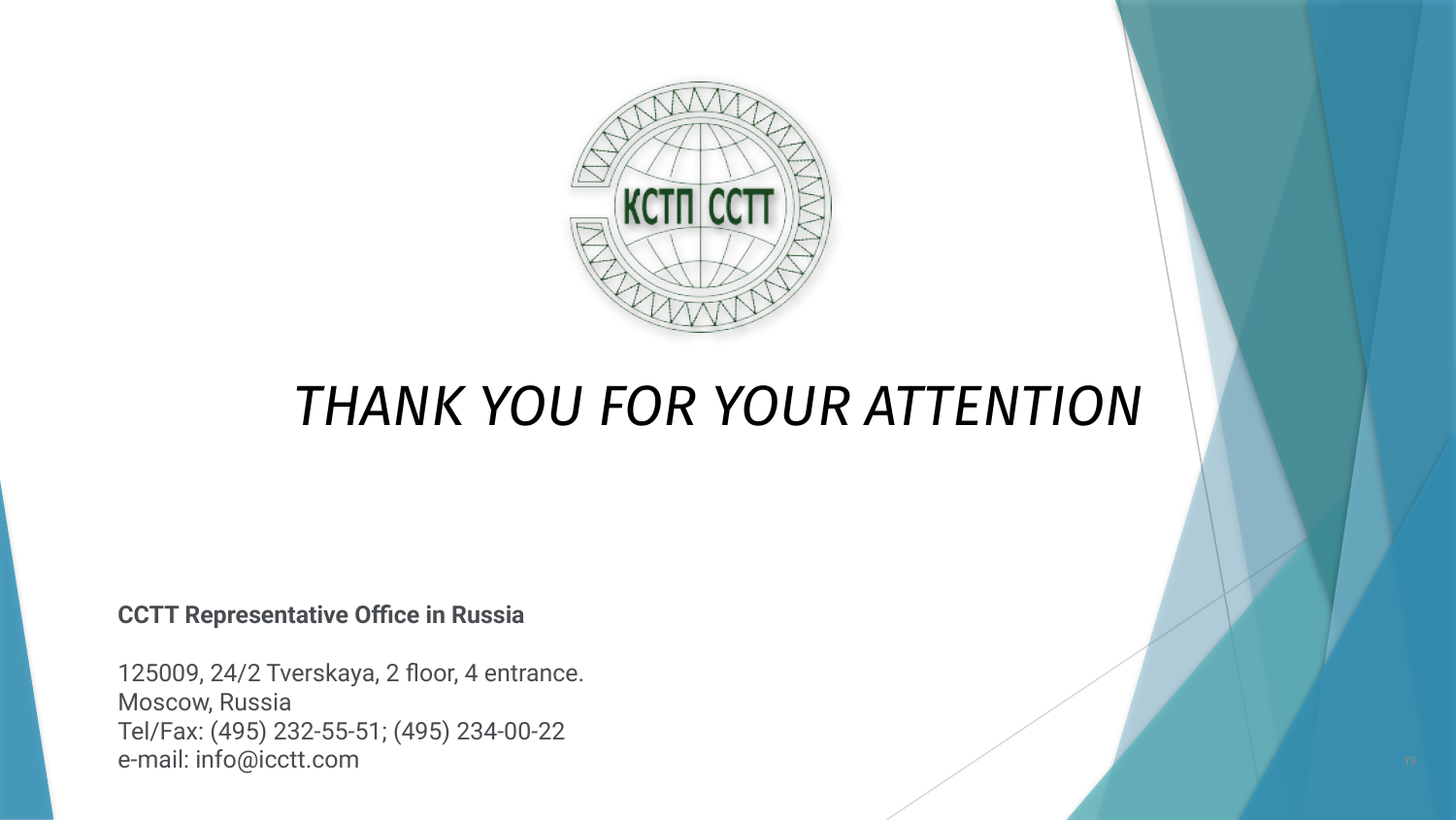

THANK YOU FOR YOUR ATTENTION
CCTT Representative Office in Russia

125009, 24/2 Tverskaya, 2 floor, 4 entrance. 
Moscow, Russia
Tel/Fax: (495) 232-55-51; (495) 234-00-22
e-mail: info@icctt.com
19